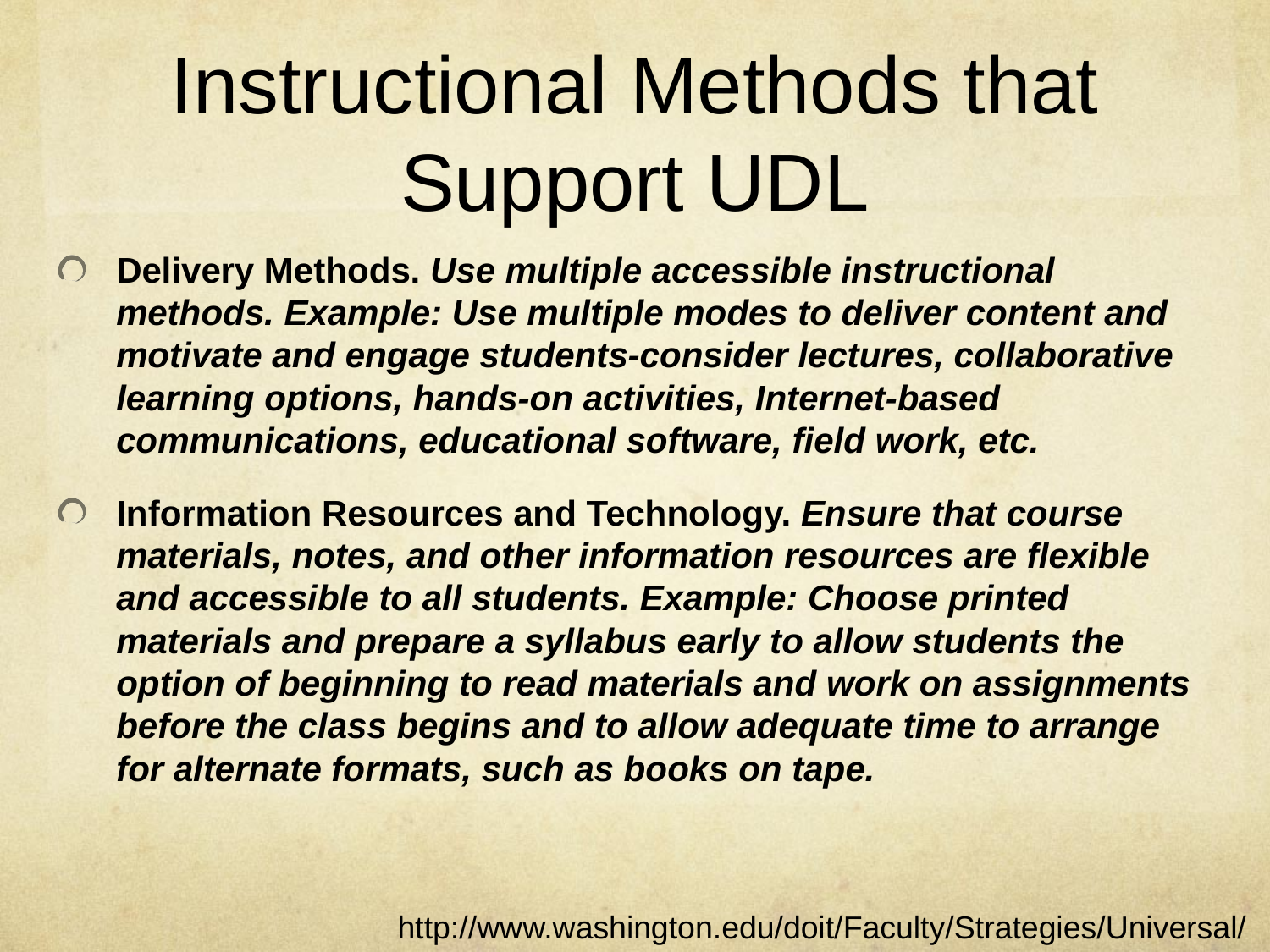

# Instructional Methods that Support UDL
Delivery Methods. Use multiple accessible instructional methods. Example: Use multiple modes to deliver content and motivate and engage students-consider lectures, collaborative learning options, hands-on activities, Internet-based communications, educational software, field work, etc.
Information Resources and Technology. Ensure that course materials, notes, and other information resources are flexible and accessible to all students. Example: Choose printed materials and prepare a syllabus early to allow students the option of beginning to read materials and work on assignments before the class begins and to allow adequate time to arrange for alternate formats, such as books on tape.
http://www.washington.edu/doit/Faculty/Strategies/Universal/